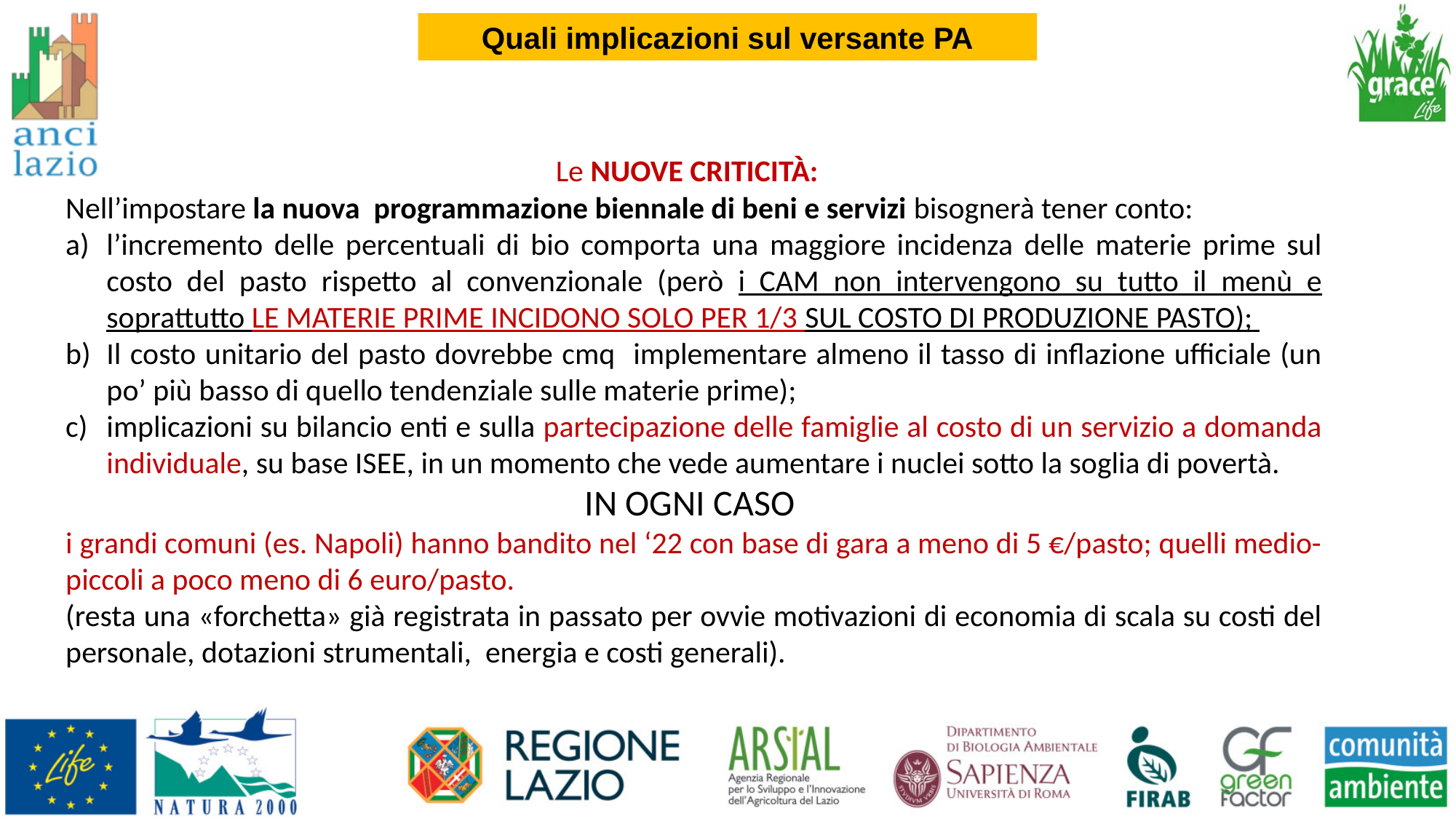

Quali implicazioni sul versante PA
Le NUOVE CRITICITÀ:
Nell’impostare la nuova  programmazione biennale di beni e servizi bisognerà tener conto:
l’incremento delle percentuali di bio comporta una maggiore incidenza delle materie prime sul costo del pasto rispetto al convenzionale (però i CAM non intervengono su tutto il menù e soprattutto LE MATERIE PRIME INCIDONO SOLO PER 1/3 SUL COSTO DI PRODUZIONE PASTO);
Il costo unitario del pasto dovrebbe cmq  implementare almeno il tasso di inflazione ufficiale (un po’ più basso di quello tendenziale sulle materie prime);
implicazioni su bilancio enti e sulla partecipazione delle famiglie al costo di un servizio a domanda individuale, su base ISEE, in un momento che vede aumentare i nuclei sotto la soglia di povertà.
IN OGNI CASO
i grandi comuni (es. Napoli) hanno bandito nel ‘22 con base di gara a meno di 5 €/pasto; quelli medio-piccoli a poco meno di 6 euro/pasto.
(resta una «forchetta» già registrata in passato per ovvie motivazioni di economia di scala su costi del personale, dotazioni strumentali,  energia e costi generali).